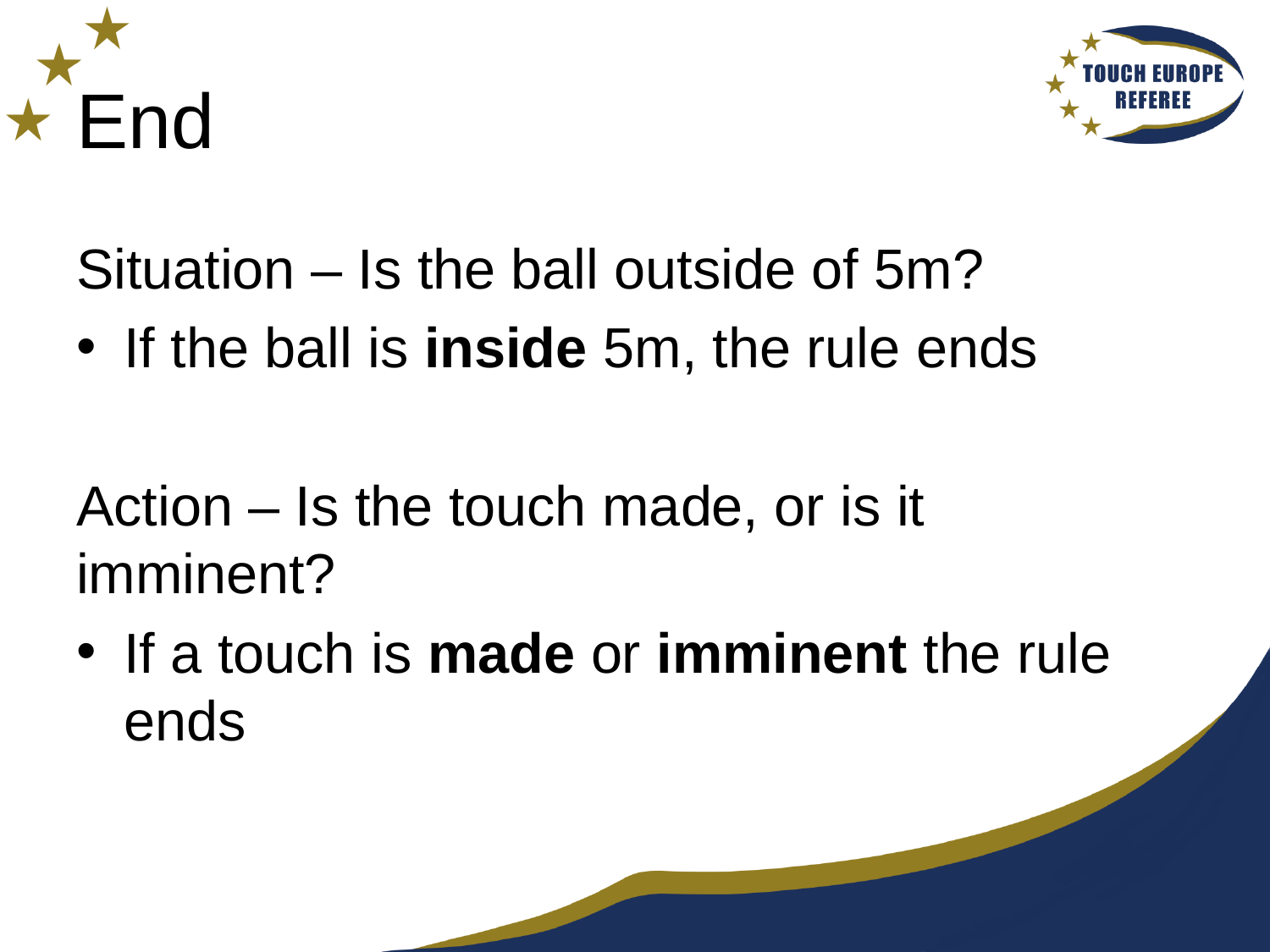

# End
Situation – Is the ball outside of 5m?
If the ball is inside 5m, the rule ends

Action – Is the touch made, or is it imminent?
If a touch is made or imminent the rule ends